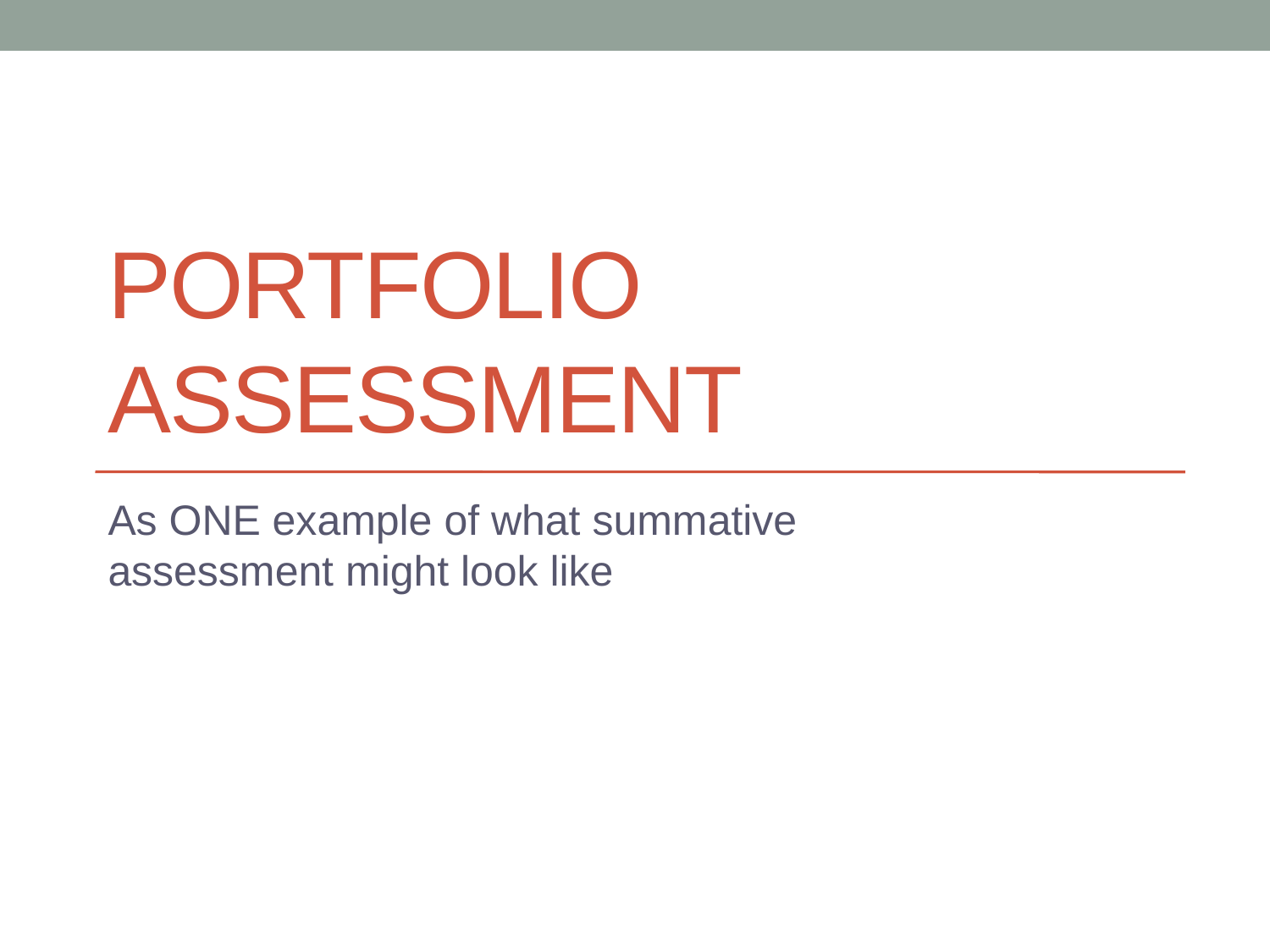

# Portfolio assessment
As ONE example of what summative assessment might look like